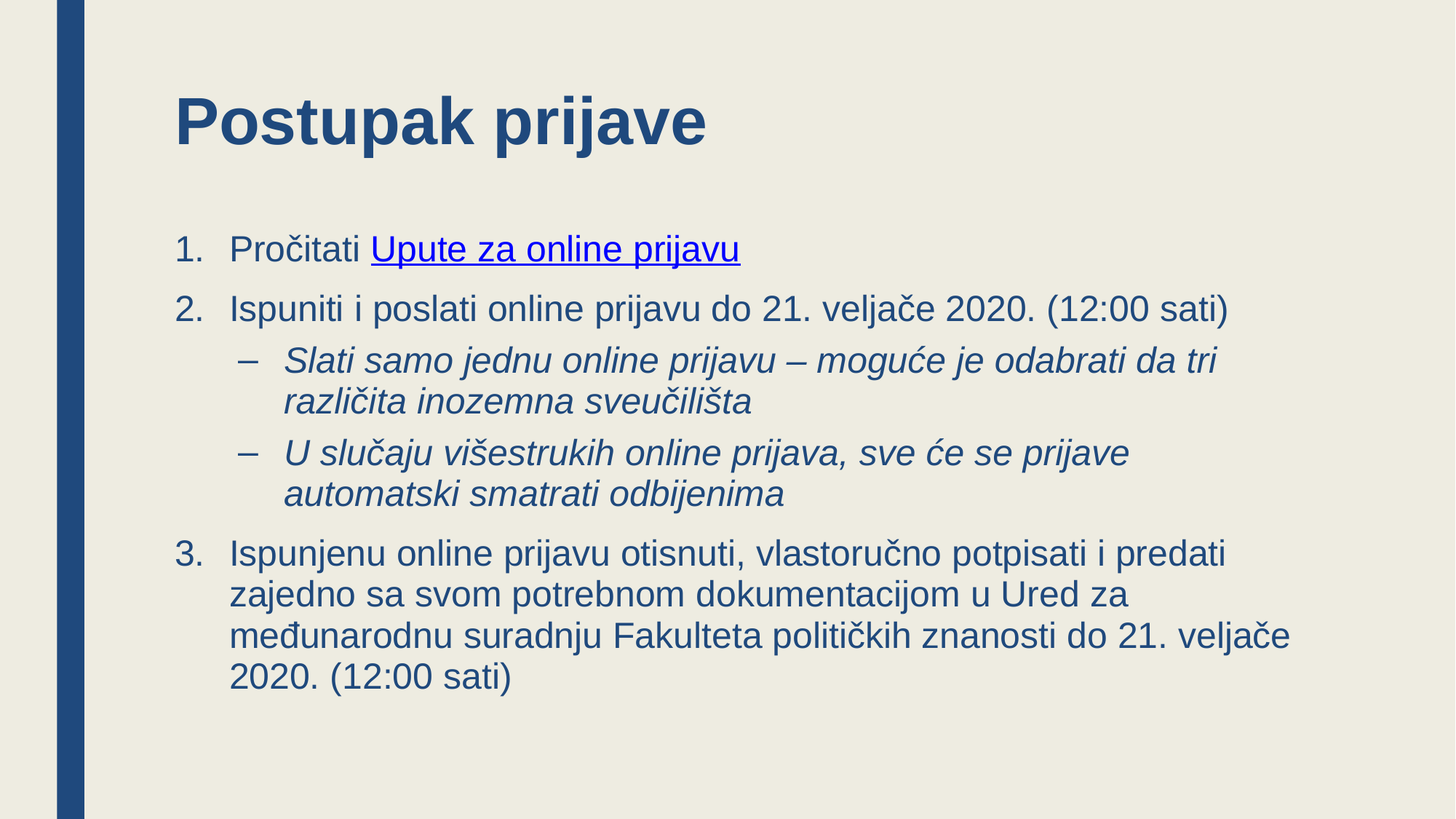

# Postupak prijave
Pročitati Upute za online prijavu
Ispuniti i poslati online prijavu do 21. veljače 2020. (12:00 sati)
Slati samo jednu online prijavu – moguće je odabrati da tri različita inozemna sveučilišta
U slučaju višestrukih online prijava, sve će se prijave automatski smatrati odbijenima
Ispunjenu online prijavu otisnuti, vlastoručno potpisati i predati zajedno sa svom potrebnom dokumentacijom u Ured za međunarodnu suradnju Fakulteta političkih znanosti do 21. veljače 2020. (12:00 sati)